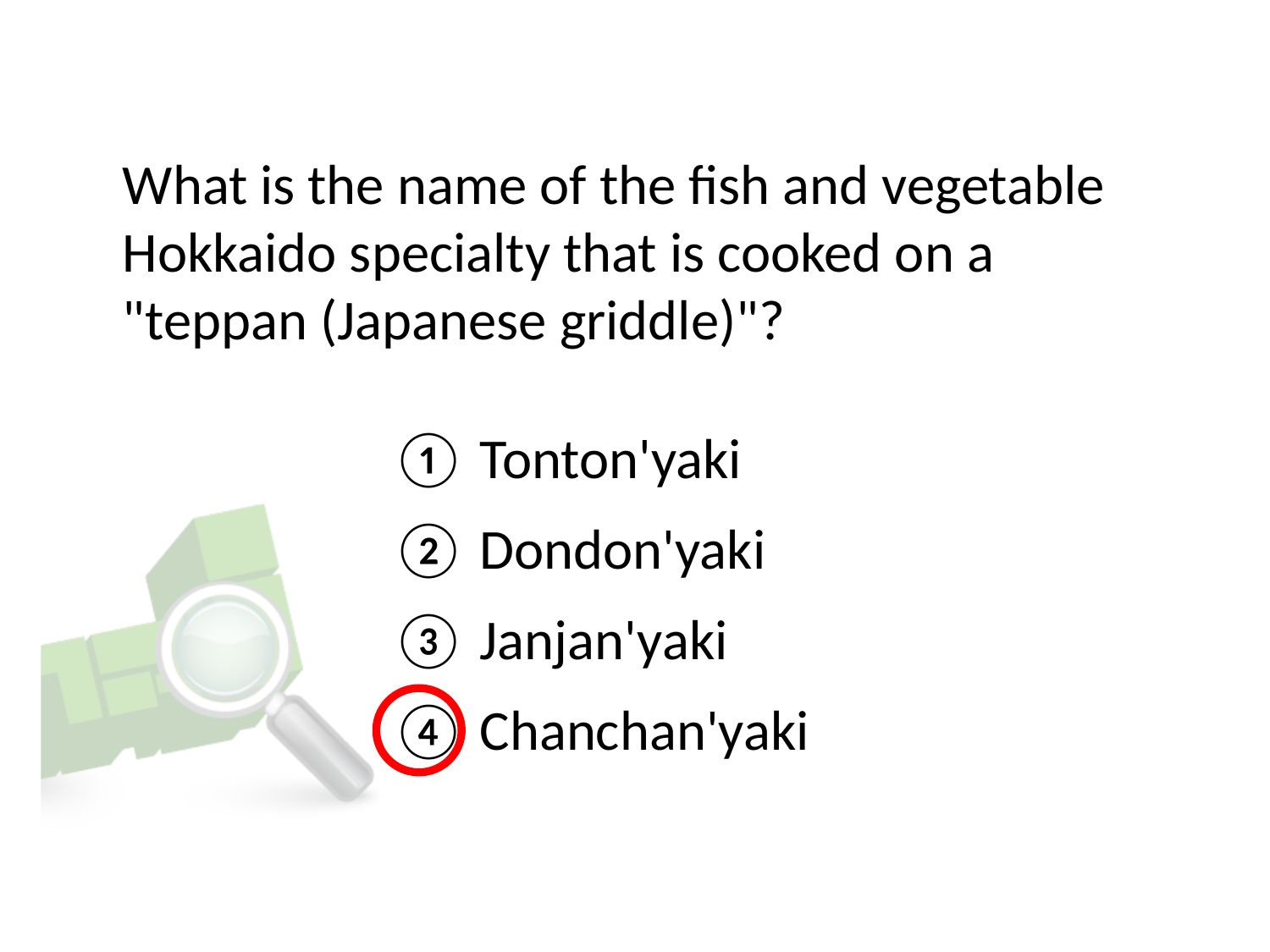

# What is the name of the fish and vegetable Hokkaido specialty that is cooked on a "teppan (Japanese griddle)"?
① Tonton'yaki
② Dondon'yaki
③ Janjan'yaki
④ Chanchan'yaki